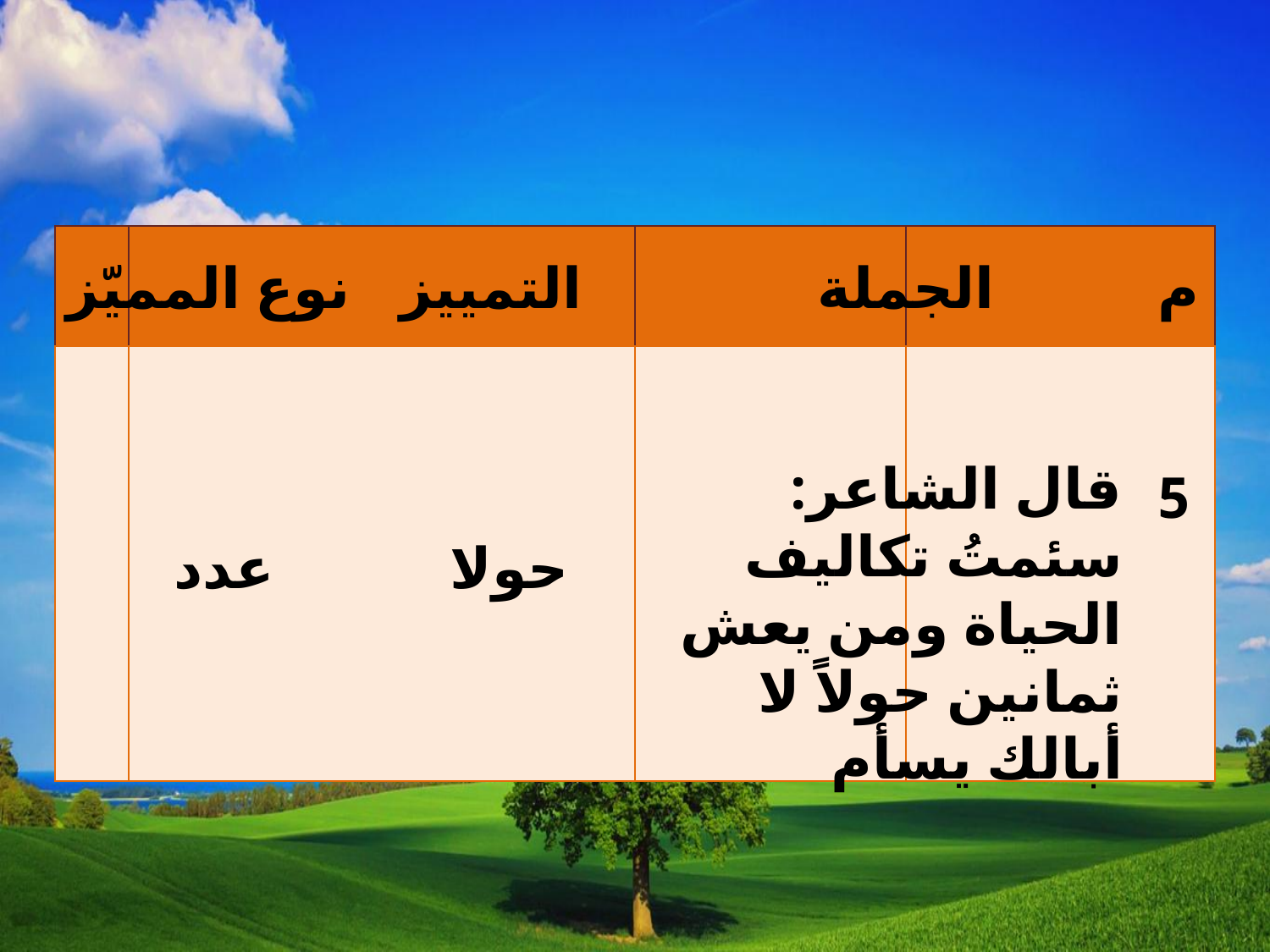

|  |  |  |  |
| --- | --- | --- | --- |
|  |  |  |  |
نوع المميّز
التمييز
الجملة
م
قال الشاعر:
سئمتُ تكاليف الحياة ومن يعش
ثمانين حولاً لا أبالك يسأم
5
عدد
حولا